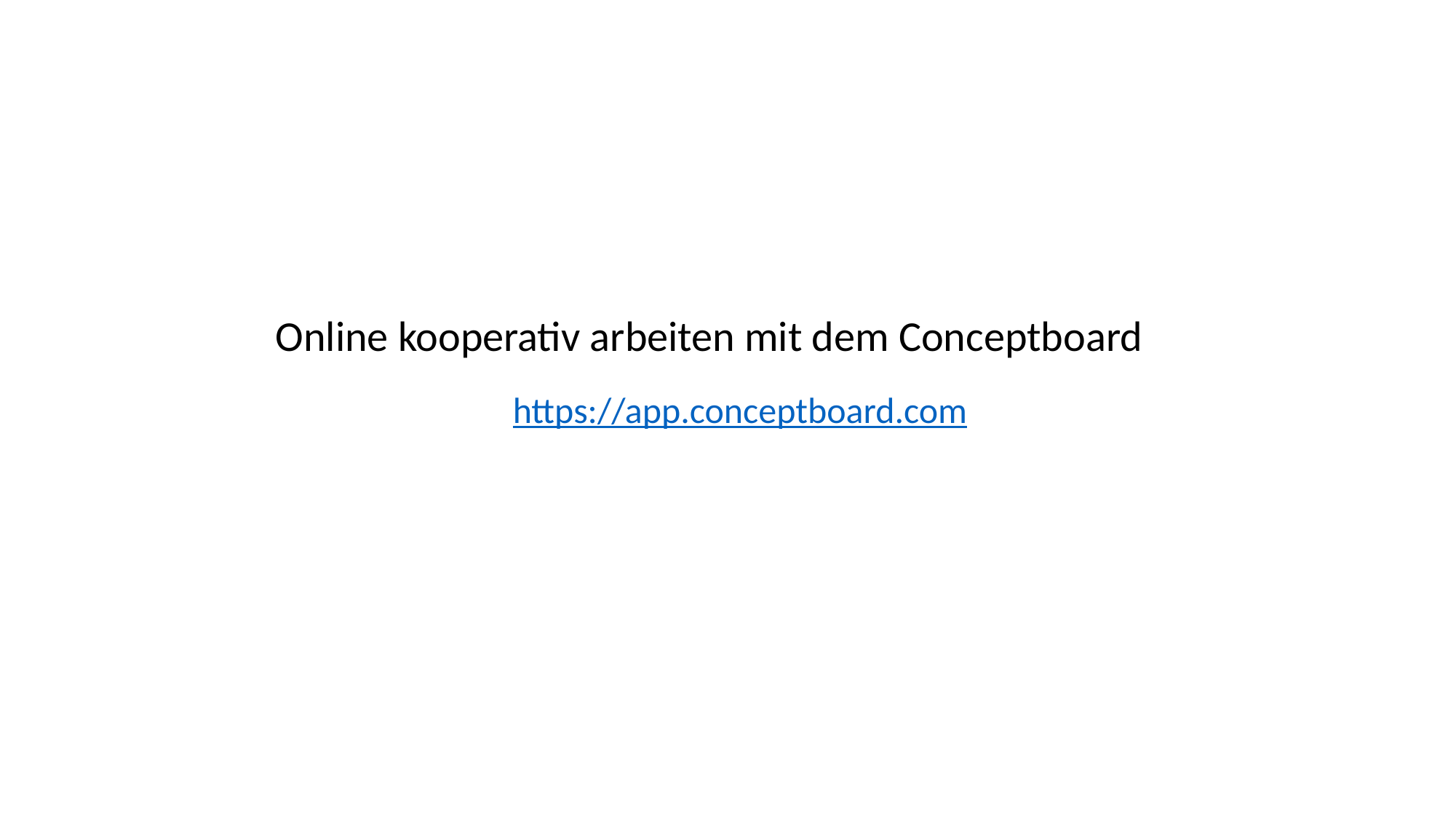

Online kooperativ arbeiten mit dem Conceptboard
https://app.conceptboard.com